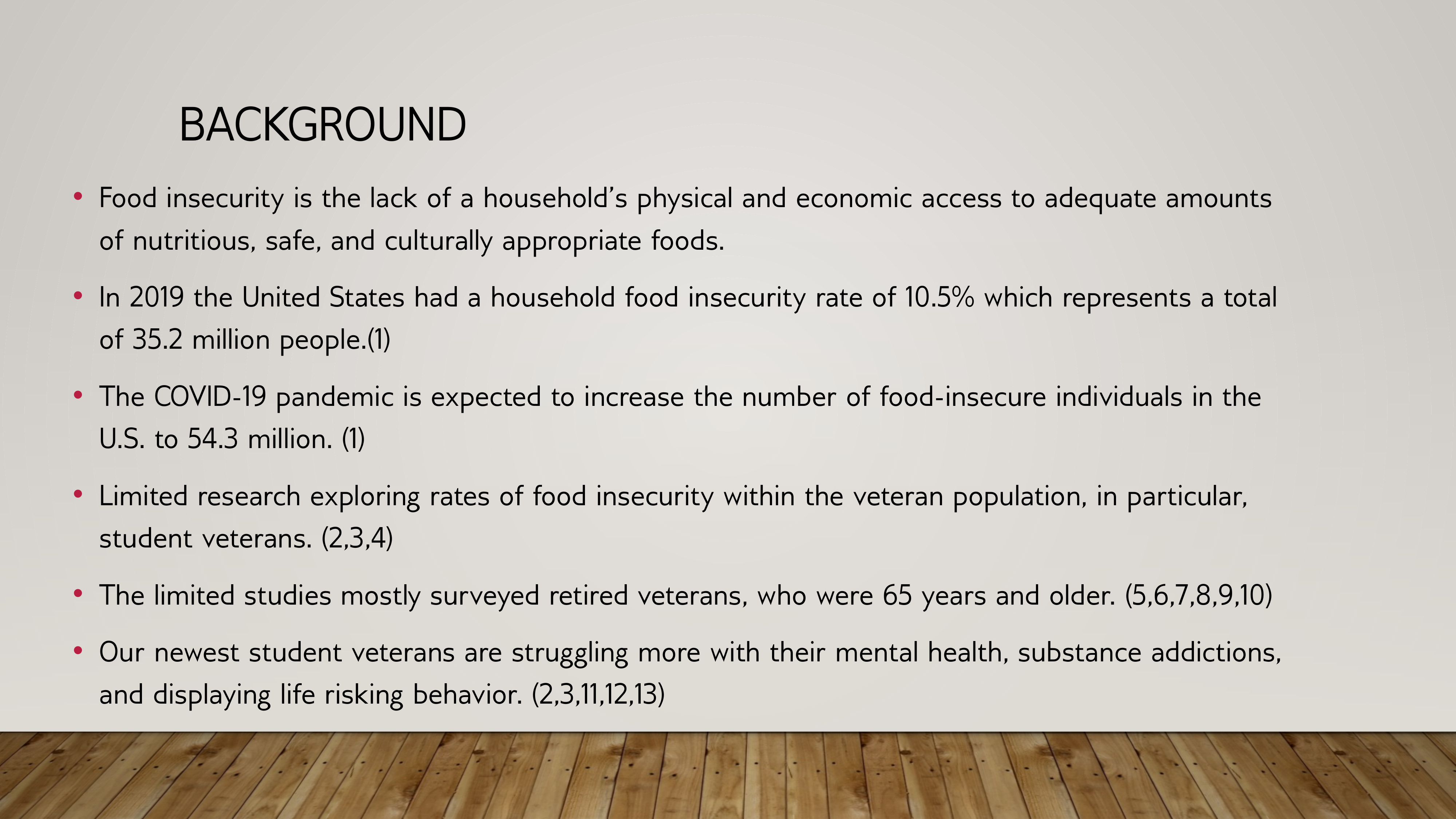

# Background
Food insecurity is the lack of a household’s physical and economic access to adequate amounts of nutritious, safe, and culturally appropriate foods.
In 2019 the United States had a household food insecurity rate of 10.5% which represents a total of 35.2 million people.(1)
The COVID-19 pandemic is expected to increase the number of food-insecure individuals in the U.S. to 54.3 million. (1)
Limited research exploring rates of food insecurity within the veteran population, in particular, student veterans. (2,3,4)
The limited studies mostly surveyed retired veterans, who were 65 years and older. (5,6,7,8,9,10)
Our newest student veterans are struggling more with their mental health, substance addictions, and displaying life risking behavior. (2,3,11,12,13)